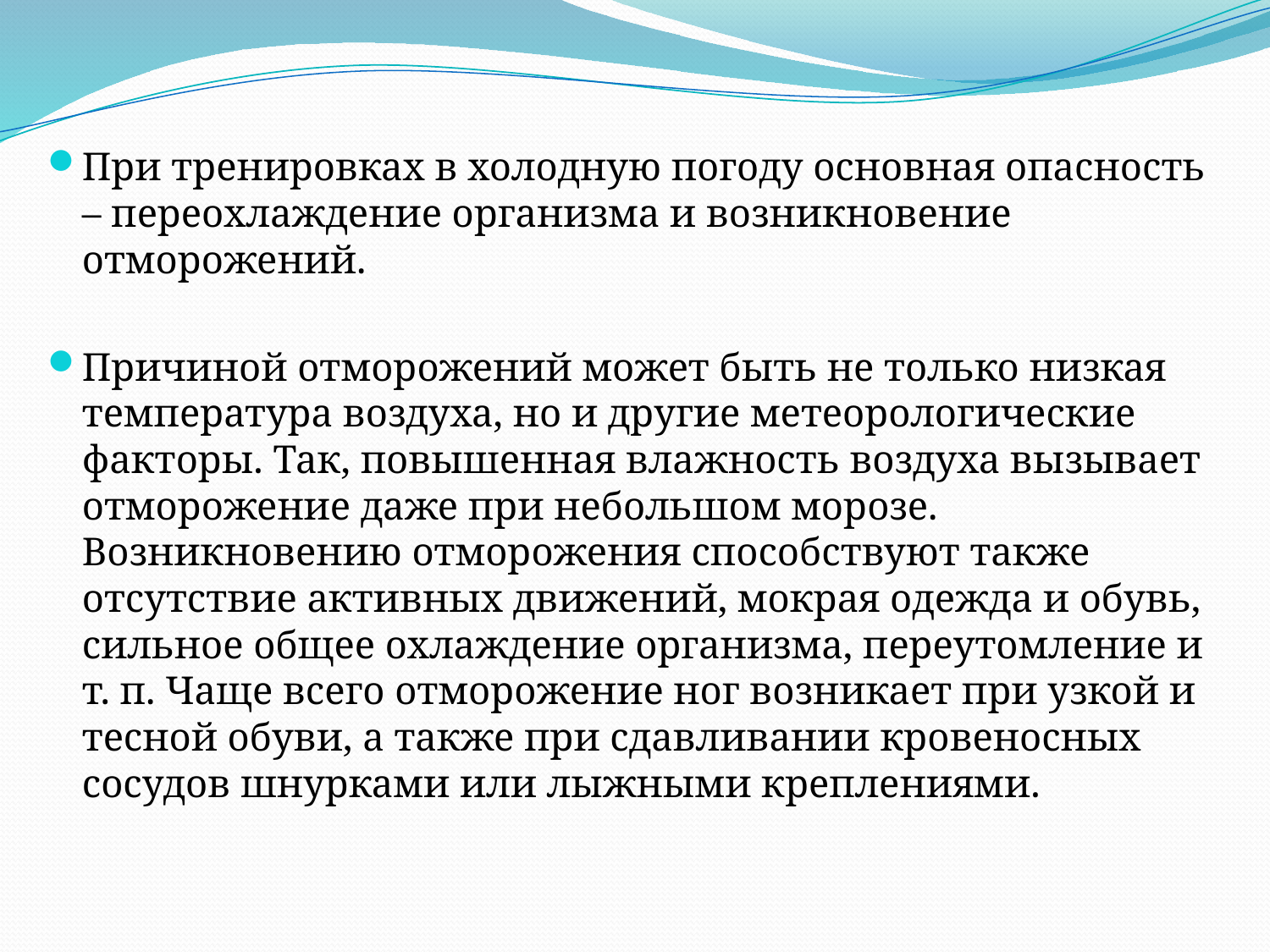

При тренировках в холодную погоду основная опасность – переохлаждение организма и возникновение отморожений.

Причиной отморожений может быть не только низкая температура воздуха, но и другие метеорологические факторы. Так, повышенная влажность воздуха вызывает отморожение даже при небольшом морозе. Возникновению отморожения способствуют также отсутствие активных движений, мокрая одежда и обувь, сильное общее охлаждение организма, переутомление и т. п. Чаще всего отморожение ног возникает при узкой и тесной обуви, а также при сдавливании кровеносных сосудов шнурками или лыжными креплениями.